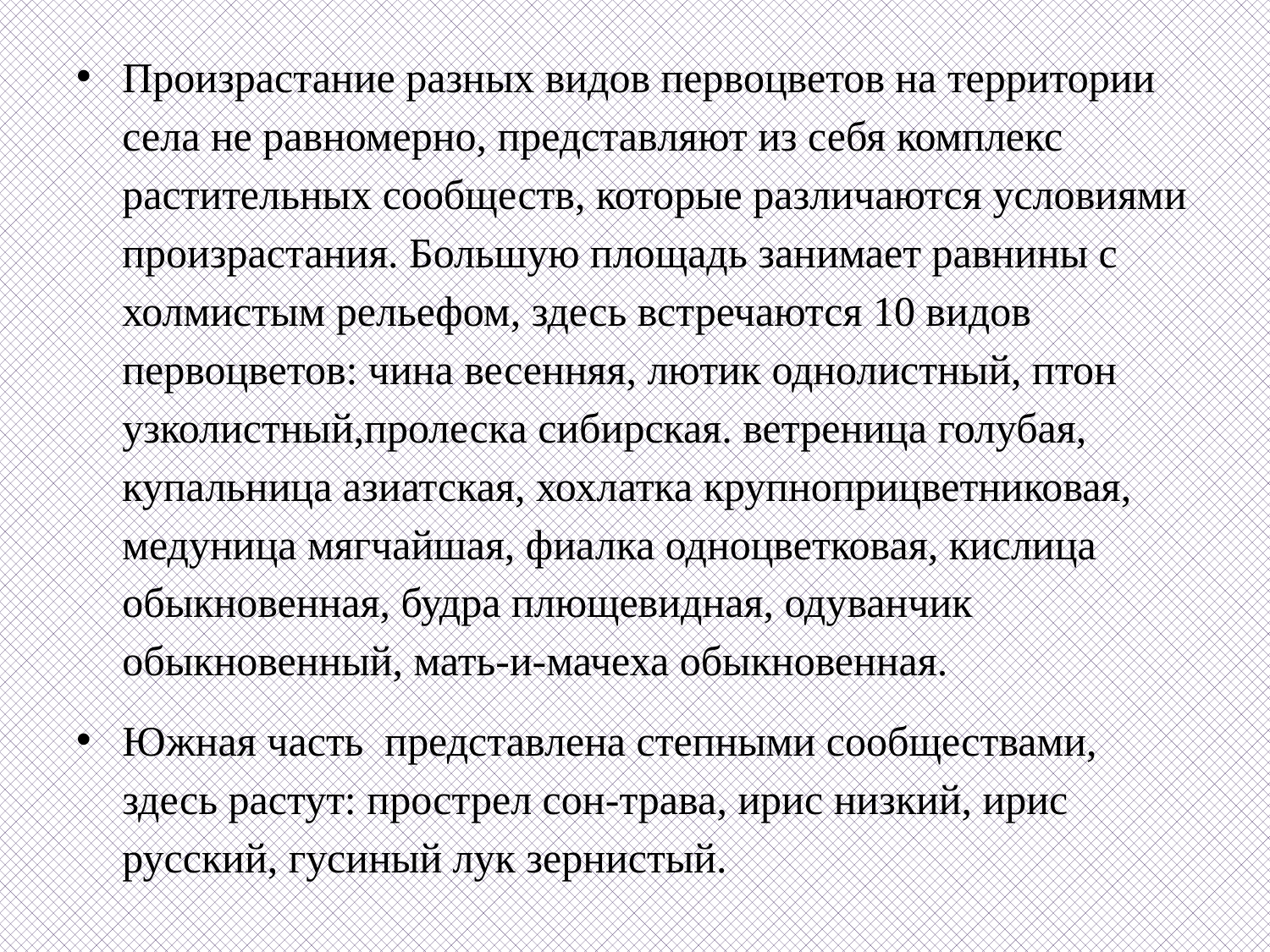

Произрастание разных видов первоцветов на территории села не равномерно, представляют из себя комплекс растительных сообществ, которые различаются условиями произрастания. Большую площадь занимает равнины с холмистым рельефом, здесь встречаются 10 видов первоцветов: чина весенняя, лютик однолистный, птон узколистный,пролеска сибирская. ветреница голубая, купальница азиатская, хохлатка крупноприцветниковая, медуница мягчайшая, фиалка одноцветковая, кислица обыкновенная, будра плющевидная, одуванчик обыкновенный, мать-и-мачеха обыкновенная.
Южная часть  представлена степными сообществами, здесь растут: прострел сон-трава, ирис низкий, ирис русский, гусиный лук зернистый.